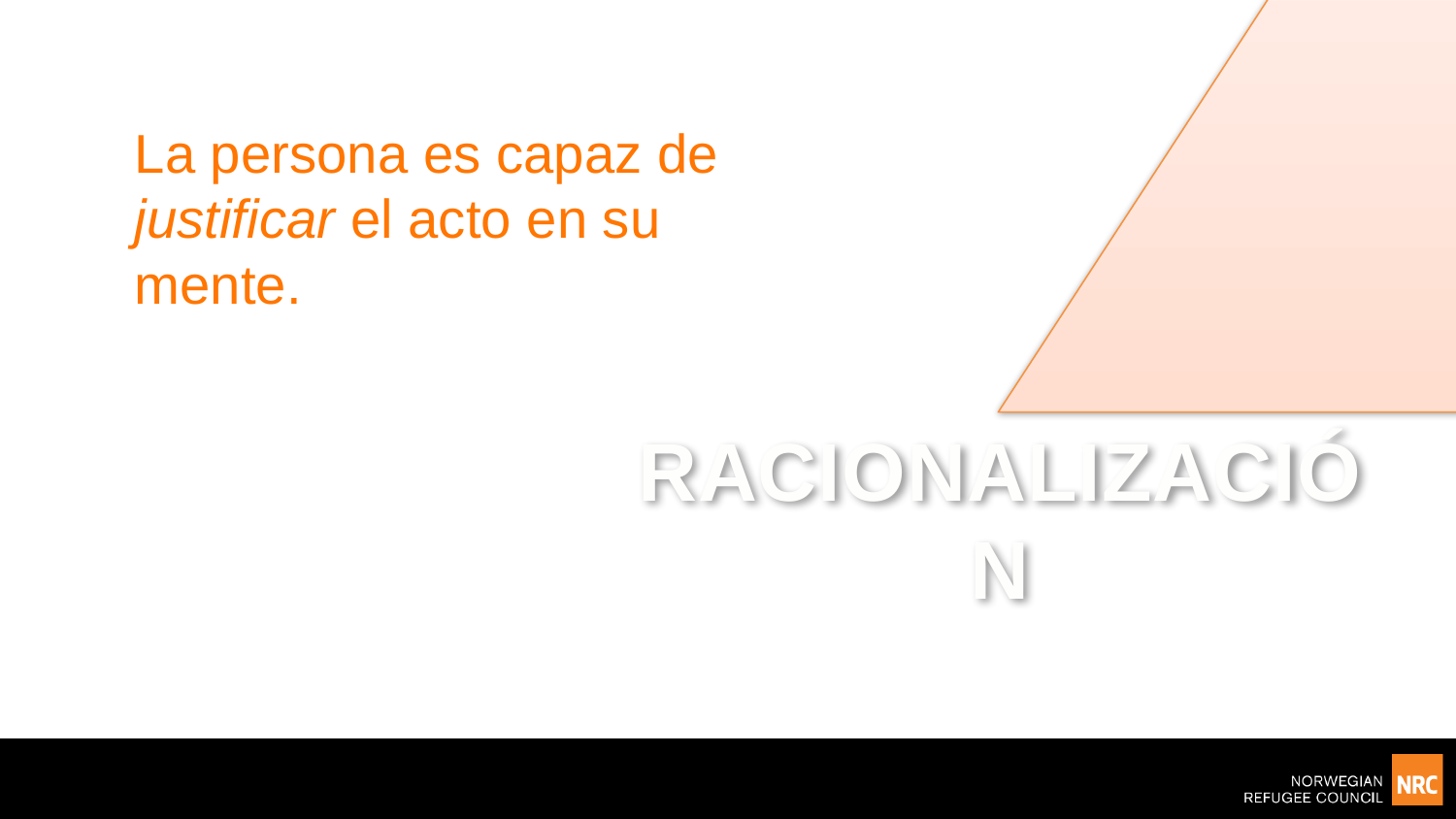

La persona es capaz de justificar el acto en su mente.
RACIONALIZACIÓN